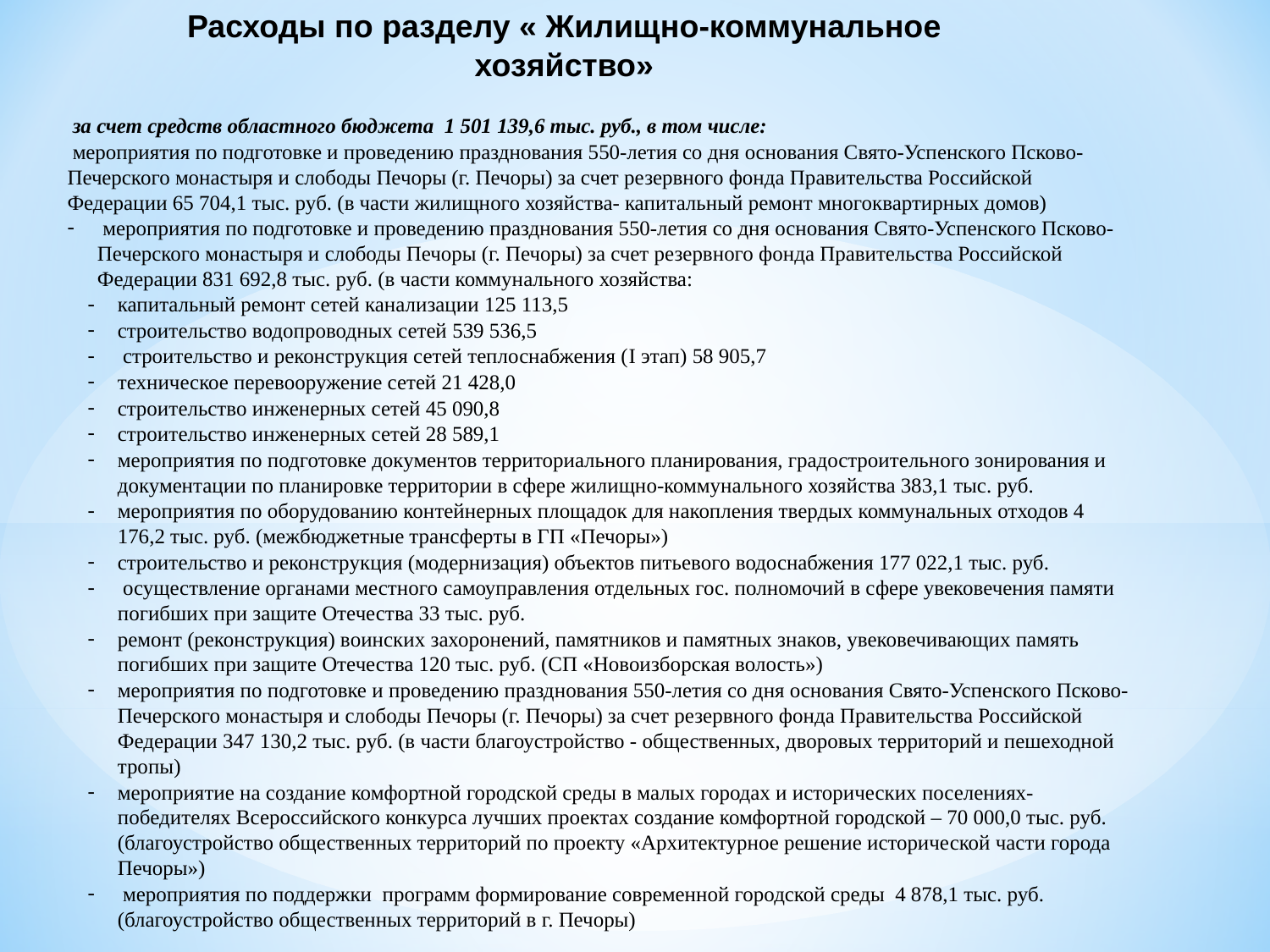

Расходы по разделу « Жилищно-коммунальное
хозяйство»
 за счет средств областного бюджета  1 501 139,6 тыс. руб., в том числе:
 мероприятия по подготовке и проведению празднования 550-летия со дня основания Свято-Успенского Псково-Печерского монастыря и слободы Печоры (г. Печоры) за счет резервного фонда Правительства Российской Федерации 65 704,1 тыс. руб. (в части жилищного хозяйства- капитальный ремонт многоквартирных домов)
 мероприятия по подготовке и проведению празднования 550-летия со дня основания Свято-Успенского Псково-Печерского монастыря и слободы Печоры (г. Печоры) за счет резервного фонда Правительства Российской Федерации 831 692,8 тыс. руб. (в части коммунального хозяйства:
капитальный ремонт сетей канализации 125 113,5
строительство водопроводных сетей 539 536,5
 строительство и реконструкция сетей теплоснабжения (I этап) 58 905,7
техническое перевооружение сетей 21 428,0
строительство инженерных сетей 45 090,8
строительство инженерных сетей 28 589,1
мероприятия по подготовке документов территориального планирования, градостроительного зонирования и документации по планировке территории в сфере жилищно-коммунального хозяйства 383,1 тыс. руб.
мероприятия по оборудованию контейнерных площадок для накопления твердых коммунальных отходов 4 176,2 тыс. руб. (межбюджетные трансферты в ГП «Печоры»)
строительство и реконструкция (модернизация) объектов питьевого водоснабжения 177 022,1 тыс. руб.
 осуществление органами местного самоуправления отдельных гос. полномочий в сфере увековечения памяти погибших при защите Отечества 33 тыс. руб.
ремонт (реконструкция) воинских захоронений, памятников и памятных знаков, увековечивающих память погибших при защите Отечества 120 тыс. руб. (СП «Новоизборская волость»)
мероприятия по подготовке и проведению празднования 550-летия со дня основания Свято-Успенского Псково-Печерского монастыря и слободы Печоры (г. Печоры) за счет резервного фонда Правительства Российской Федерации 347 130,2 тыс. руб. (в части благоустройство - общественных, дворовых территорий и пешеходной тропы)
мероприятие на создание комфортной городской среды в малых городах и исторических поселениях- победителях Всероссийского конкурса лучших проектах создание комфортной городской – 70 000,0 тыс. руб. (благоустройство общественных территорий по проекту «Архитектурное решение исторической части города Печоры»)
 мероприятия по поддержки  программ формирование современной городской среды  4 878,1 тыс. руб. (благоустройство общественных территорий в г. Печоры)